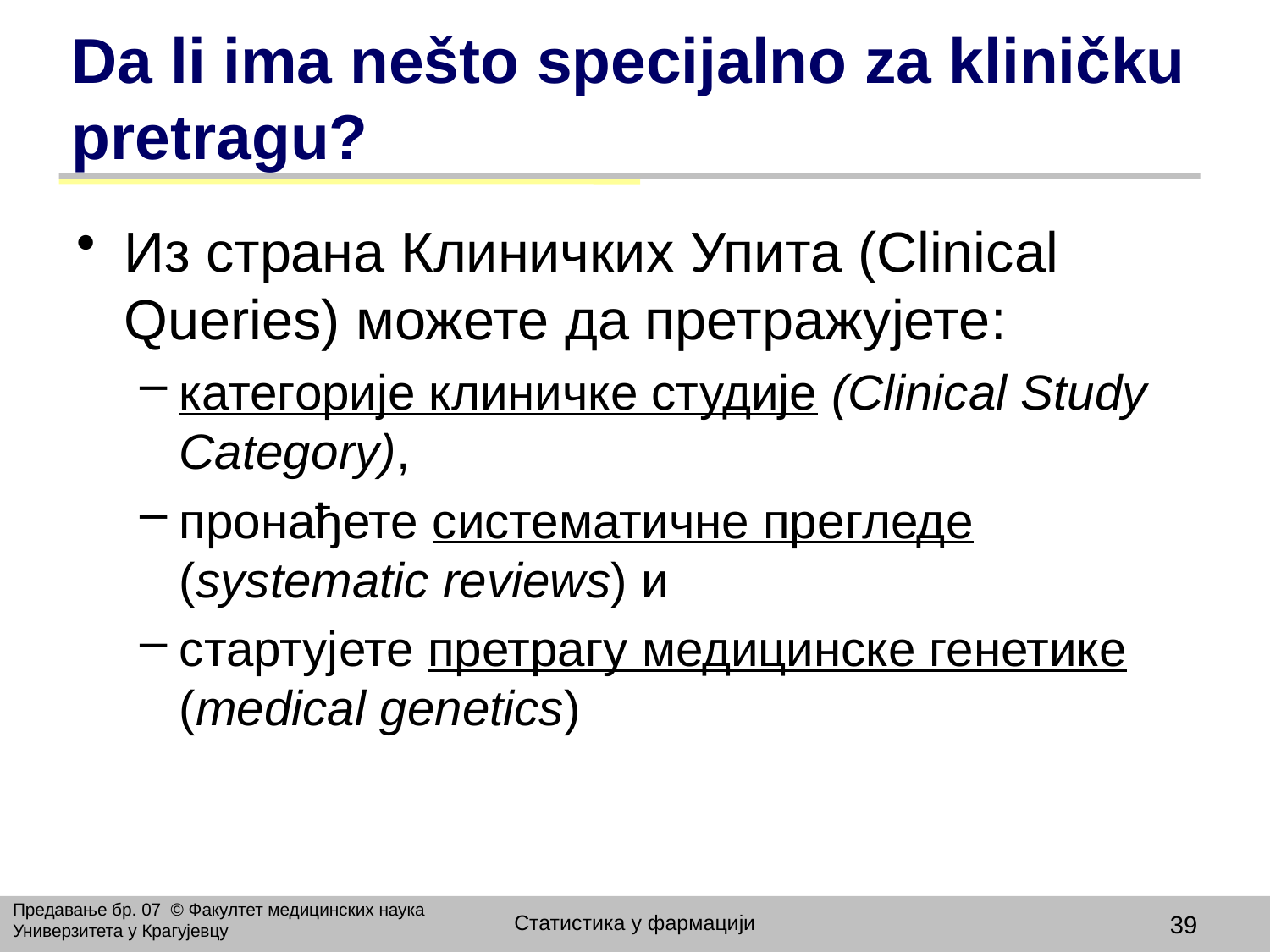

# Da li ima nešto specijalno za kliničku pretragu?
Из страна Клиничких Упита (Clinical Queries) можете да претражујете:
категорије клиничке студије (Clinical Study Category),
пронађете систематичне прегледе (systematic reviews) и
стартујете претрагу медицинске генетике (medical genetics)
Предавање бр. 07  © Факултет медицинских наука Универзитета у Крагујевцу
Статистика у фармацији
39